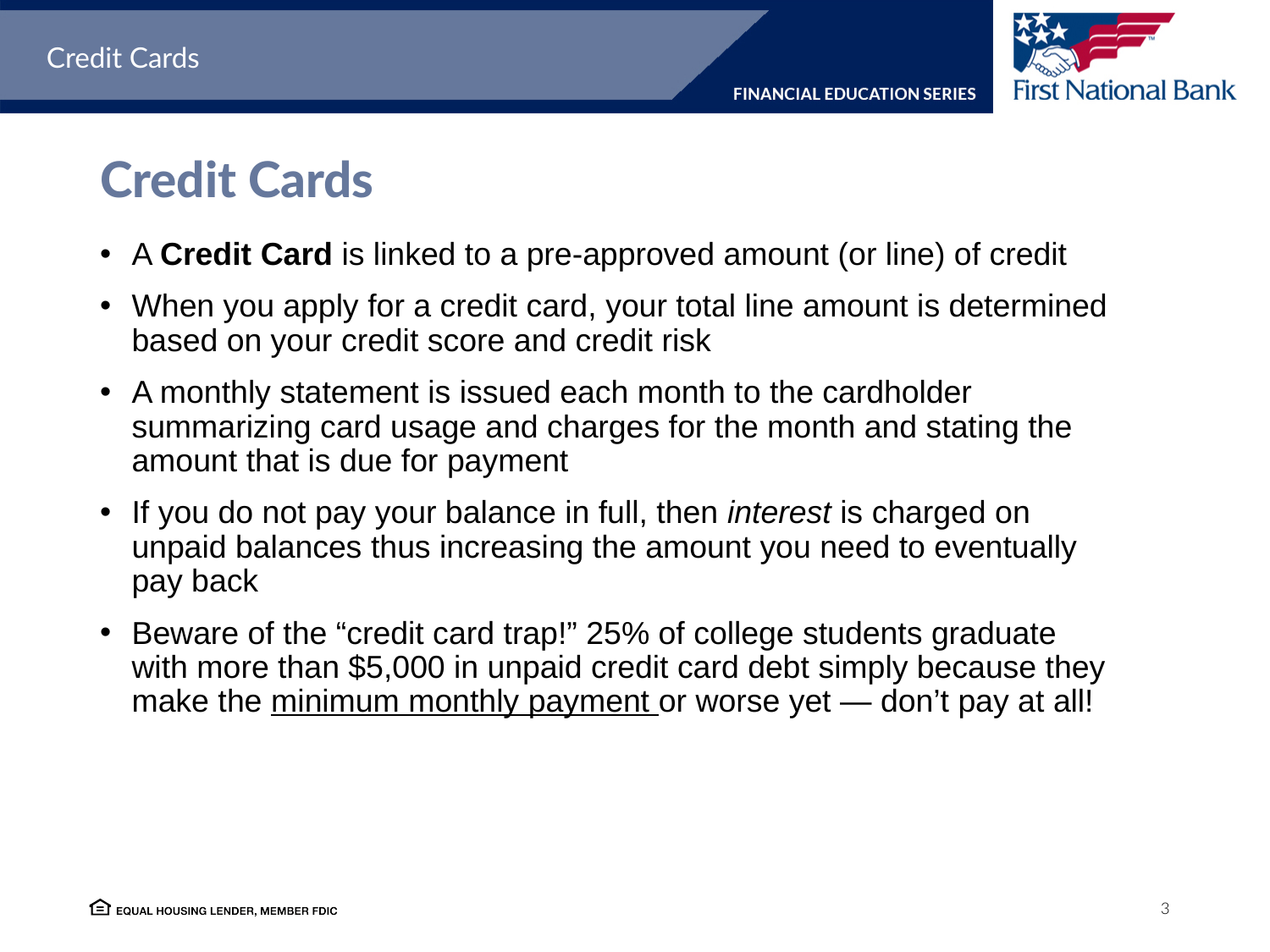

Credit Cards

# Credit Cards
A Credit Card is linked to a pre-approved amount (or line) of credit
When you apply for a credit card, your total line amount is determined based on your credit score and credit risk
A monthly statement is issued each month to the cardholder summarizing card usage and charges for the month and stating the amount that is due for payment
If you do not pay your balance in full, then interest is charged on unpaid balances thus increasing the amount you need to eventually pay back
Beware of the “credit card trap!” 25% of college students graduate with more than $5,000 in unpaid credit card debt simply because they make the minimum monthly payment or worse yet — don’t pay at all!
3